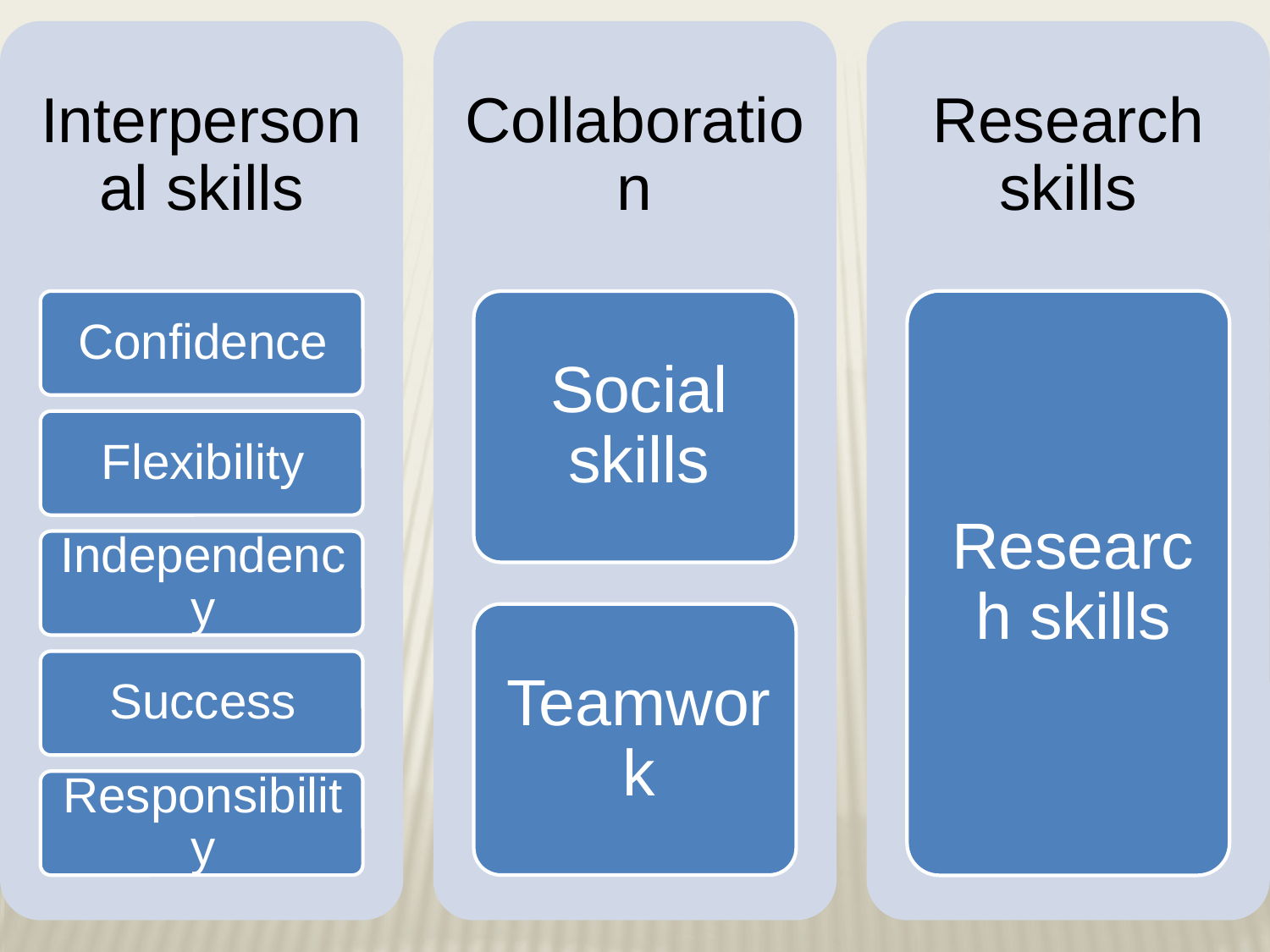

Interpersonal skills
Confidence
Flexibility
Independency
Success
Responsibility
Collaboration
Social skills
Teamwork
Research skills
Research skills